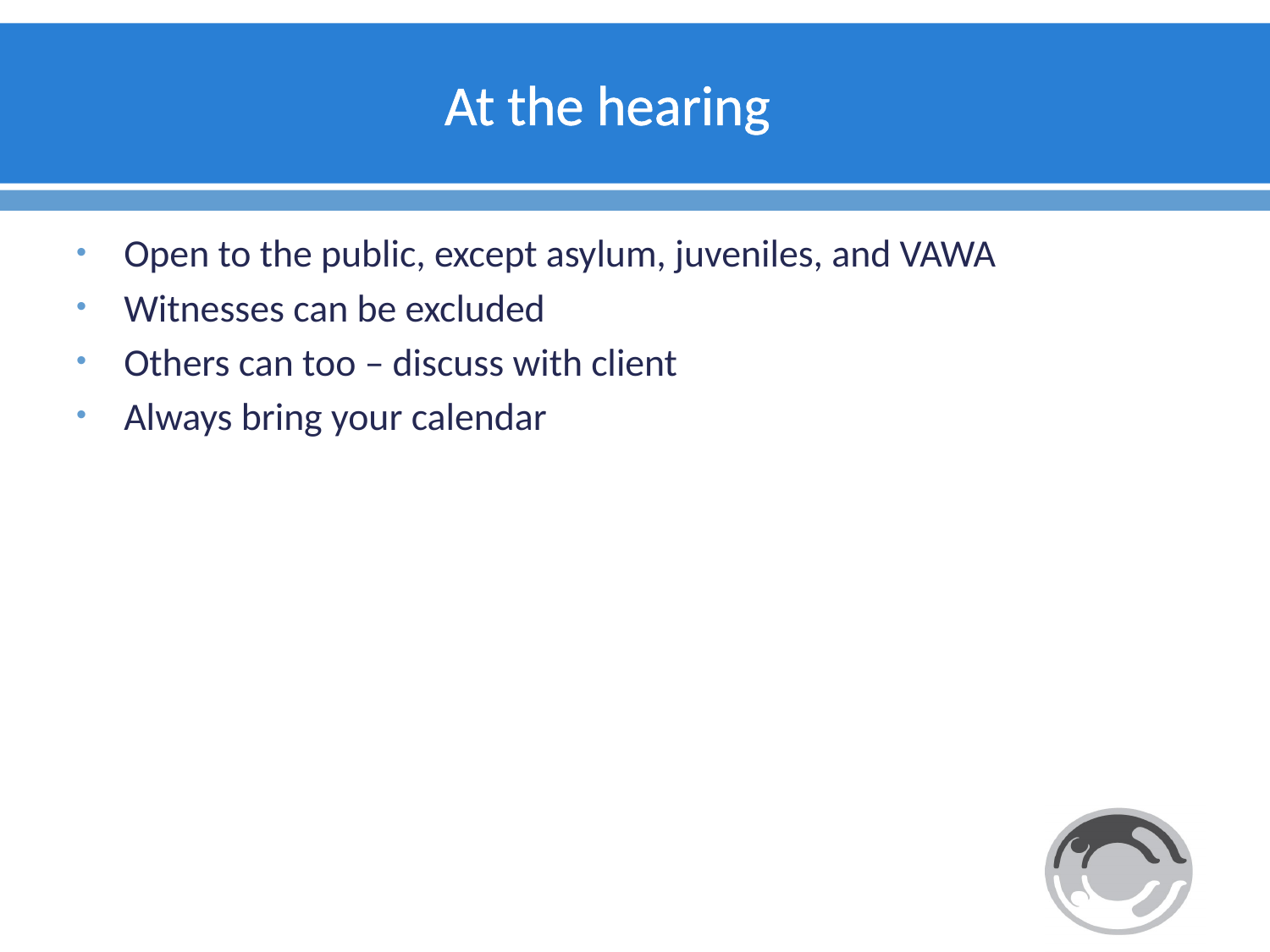

# At the hearing
Open to the public, except asylum, juveniles, and VAWA
Witnesses can be excluded
Others can too – discuss with client
Always bring your calendar